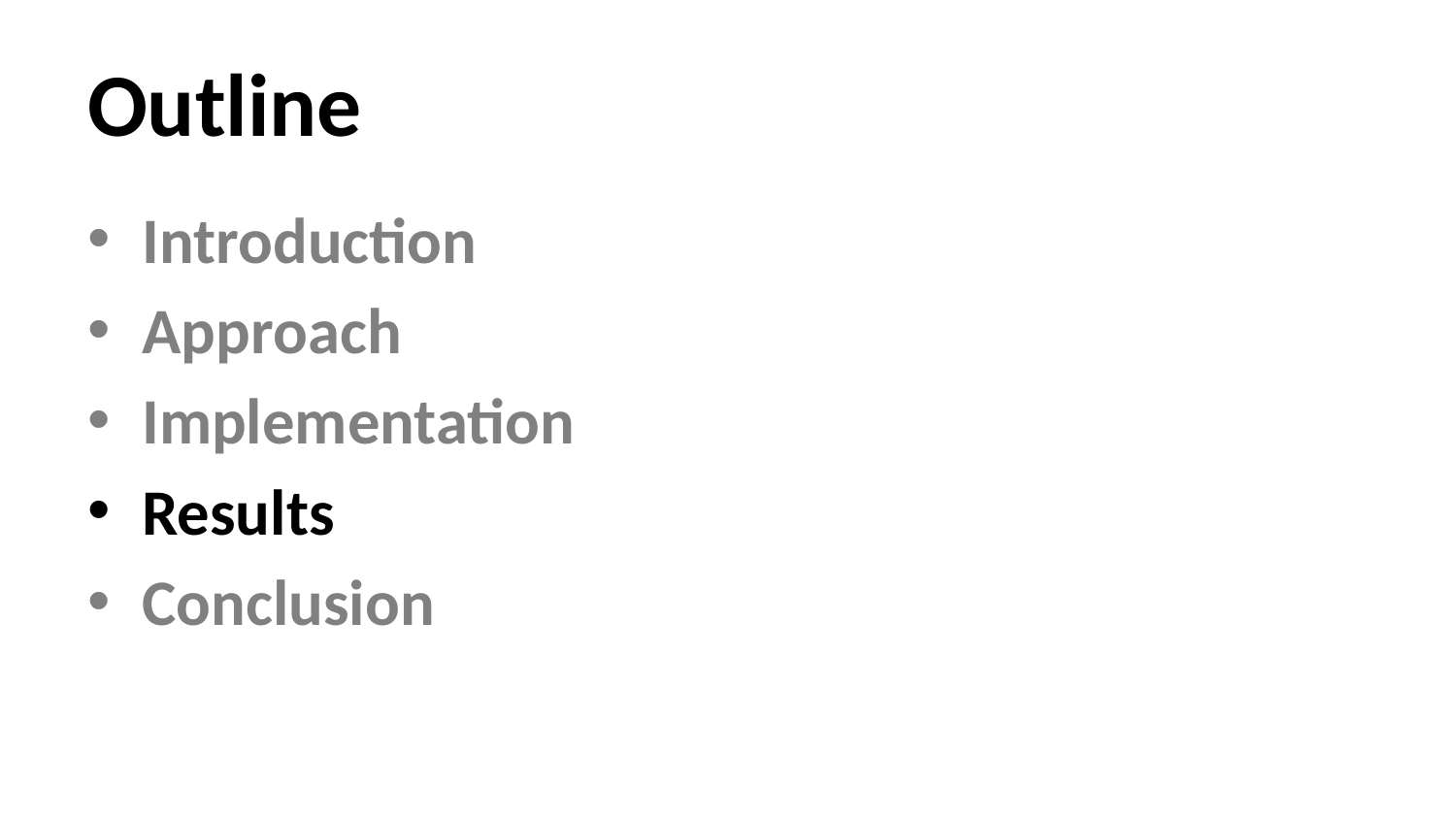

# Outline
Introduction
Approach
Implementation
Results
Conclusion